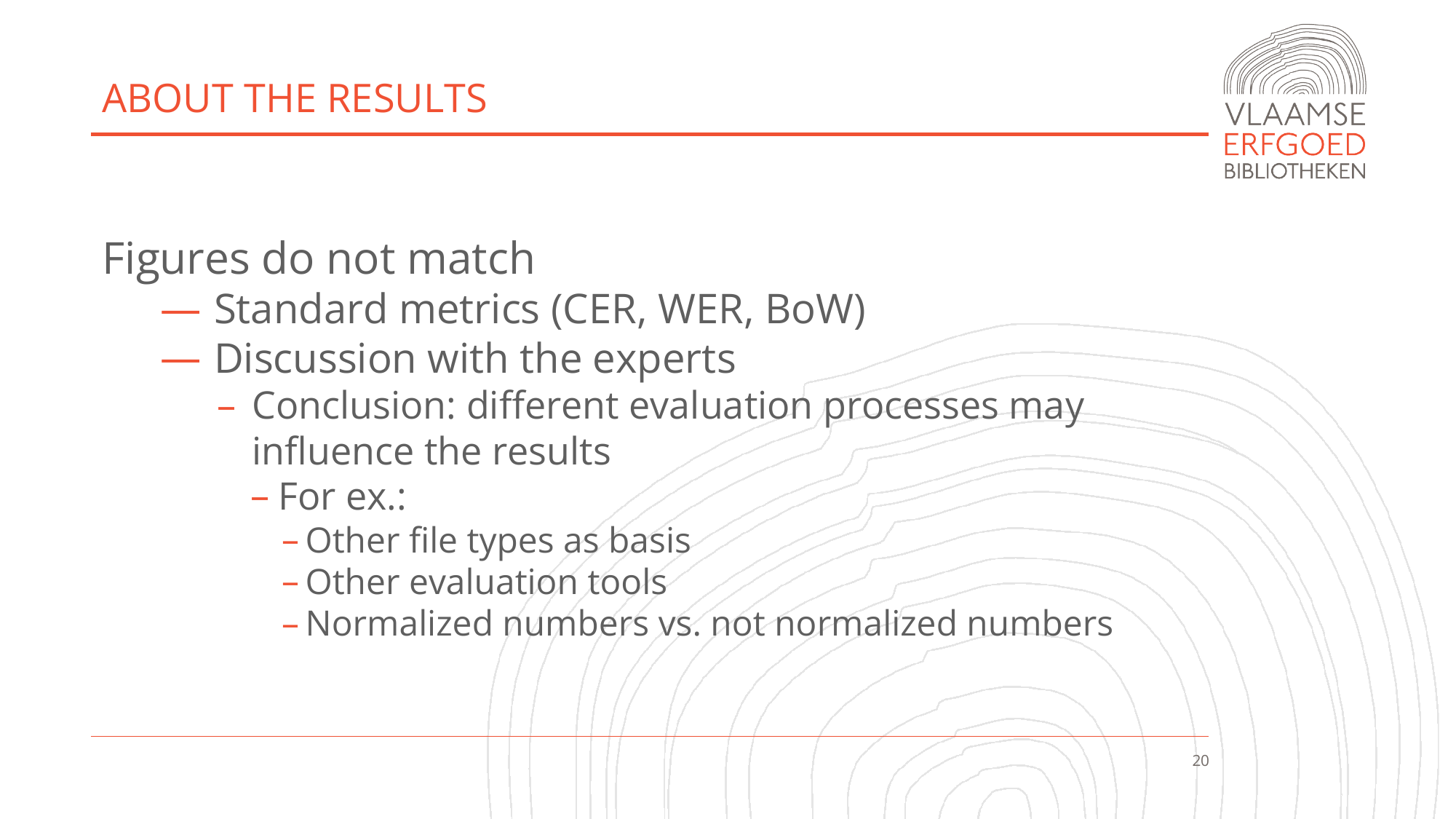

# ABOUT THE RESULTS
Figures do not match
Standard metrics (CER, WER, BoW)
Discussion with the experts
Conclusion: different evaluation processes may influence the results
For ex.:
Other file types as basis
Other evaluation tools
Normalized numbers vs. not normalized numbers
20